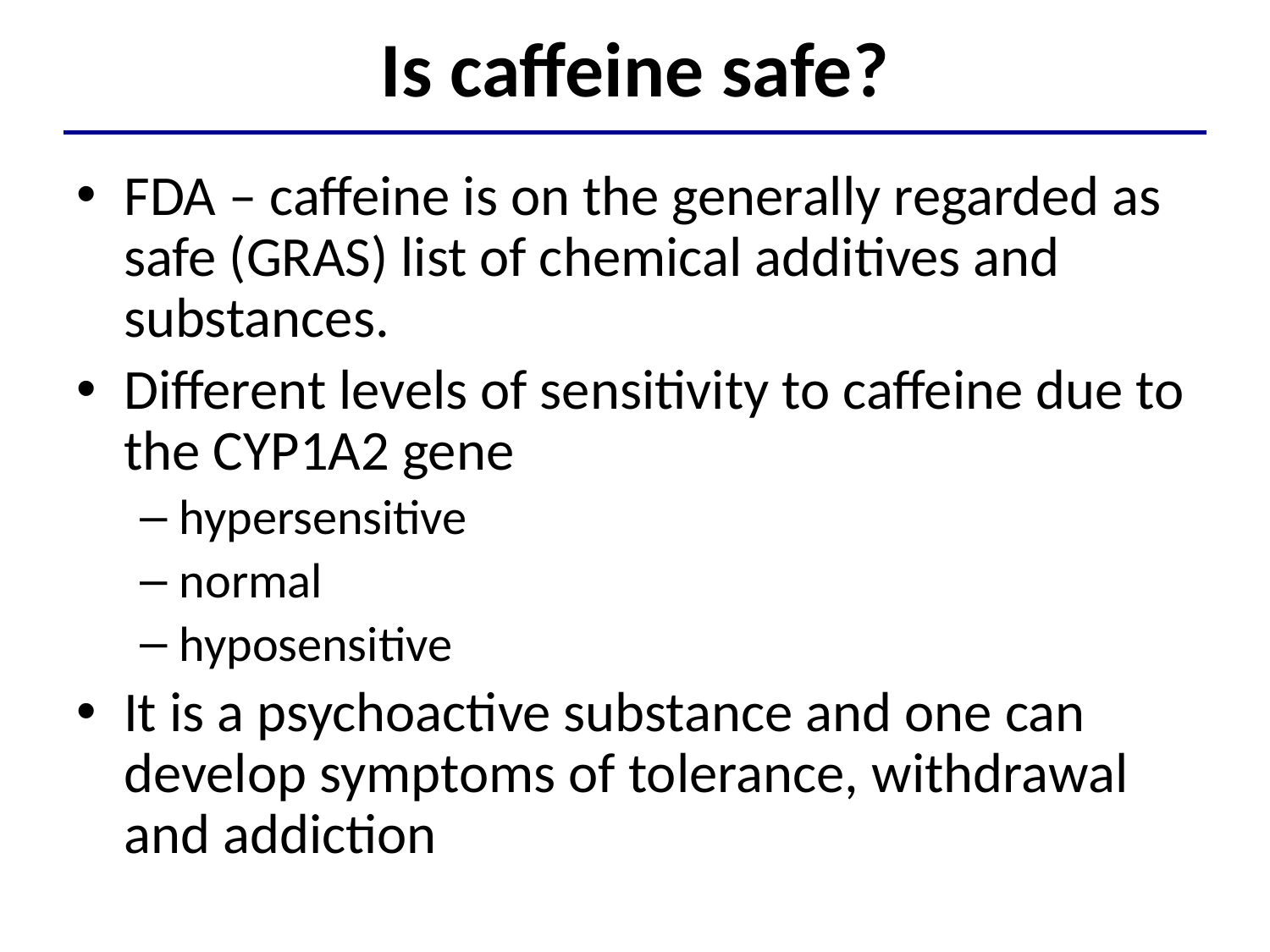

# Is caffeine safe?
FDA – caffeine is on the generally regarded as safe (GRAS) list of chemical additives and substances.
Different levels of sensitivity to caffeine due to the CYP1A2 gene
hypersensitive
normal
hyposensitive
It is a psychoactive substance and one can develop symptoms of tolerance, withdrawal and addiction